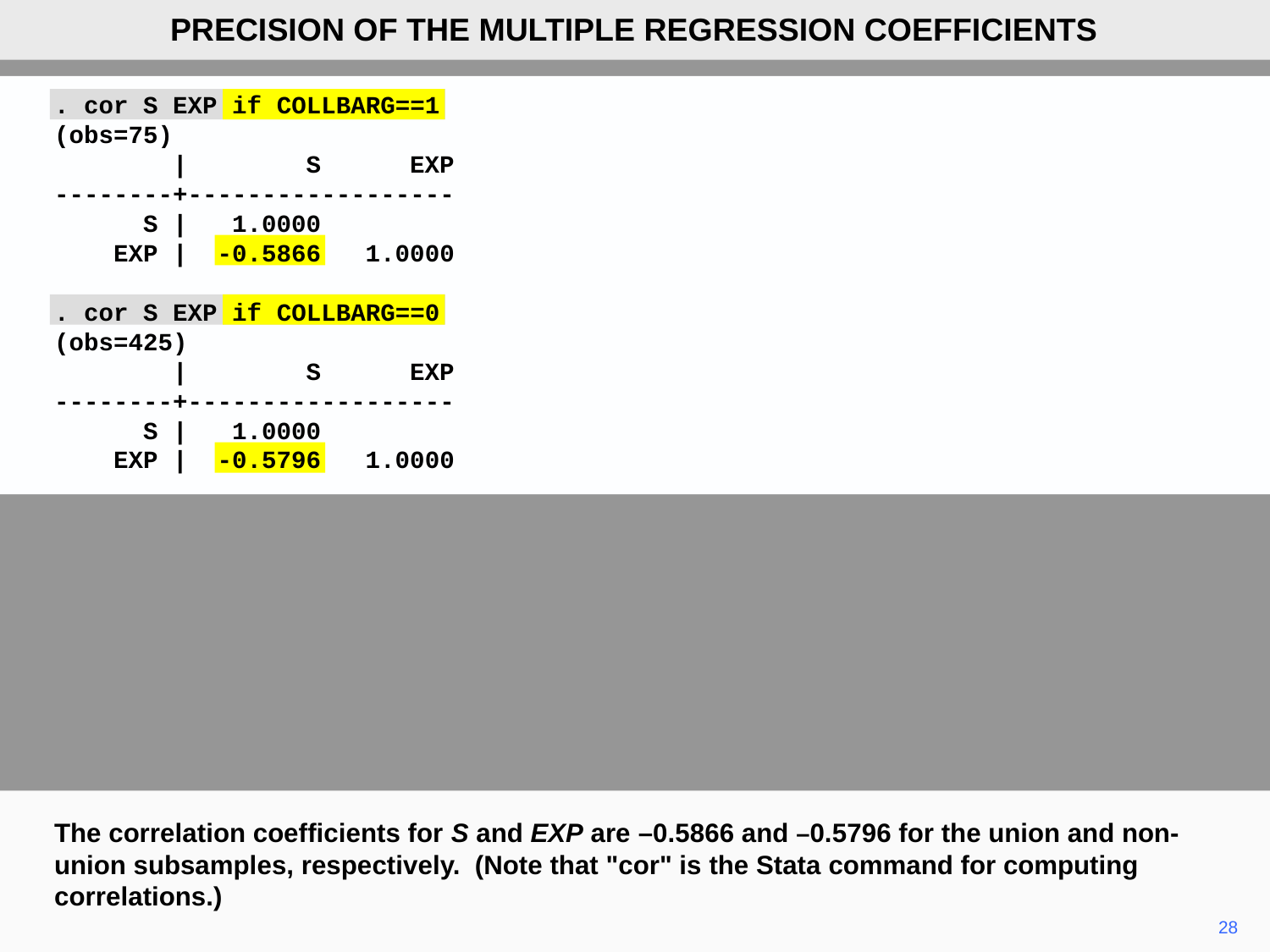

PRECISION OF THE MULTIPLE REGRESSION COEFFICIENTS

. cor S EXP if COLLBARG==1
(obs=75)
        |        S      EXP
--------+------------------
      S |   1.0000
    EXP |  -0.5866   1.0000

. cor S EXP if COLLBARG==0
(obs=425)
        |        S      EXP
--------+------------------
      S |   1.0000
    EXP |  -0.5796   1.0000

The correlation coefficients for S and EXP are –0.5866 and –0.5796 for the union and non-union subsamples, respectively.  (Note that "cor" is the Stata command for computing correlations.)
28